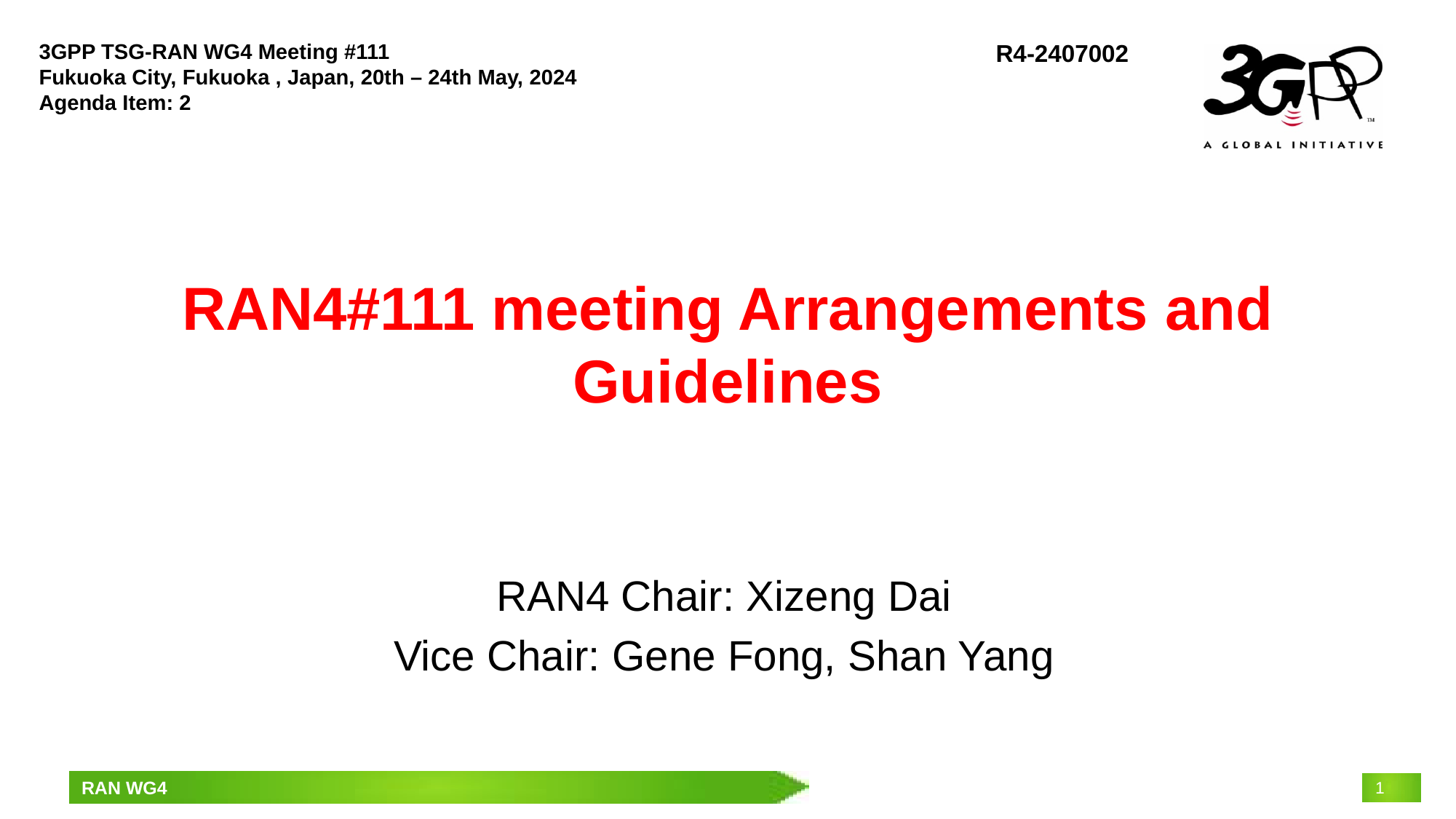

3GPP TSG-RAN WG4 Meeting #111
Fukuoka City, Fukuoka , Japan, 20th – 24th May, 2024
Agenda Item: 2
R4-2407002
# RAN4#111 meeting Arrangements and Guidelines
RAN4 Chair: Xizeng Dai
Vice Chair: Gene Fong, Shan Yang